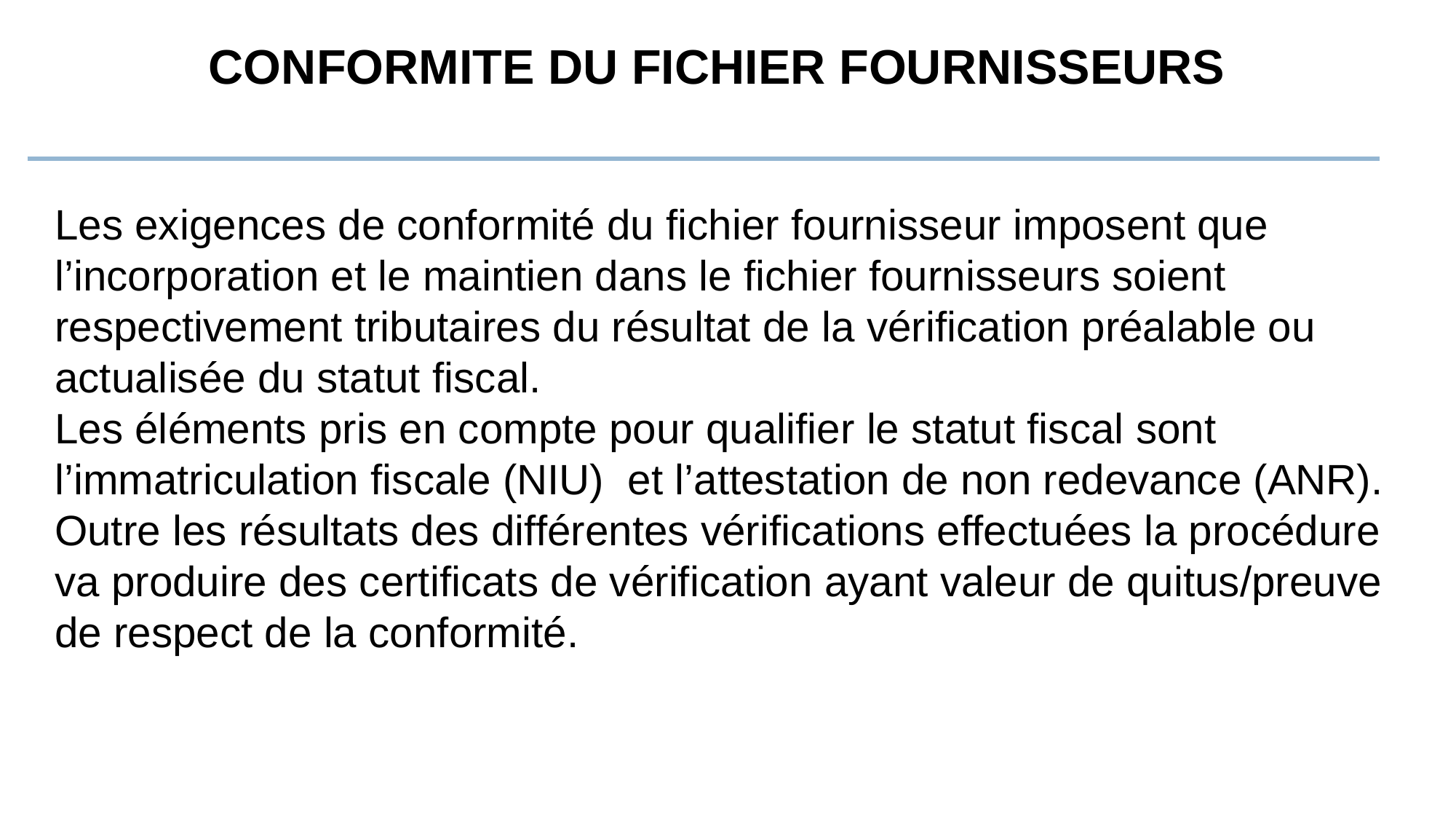

CONFORMITE DU FICHIER FOURNISSEURS
Les exigences de conformité du fichier fournisseur imposent que l’incorporation et le maintien dans le fichier fournisseurs soient respectivement tributaires du résultat de la vérification préalable ou actualisée du statut fiscal.
Les éléments pris en compte pour qualifier le statut fiscal sont l’immatriculation fiscale (NIU)  et l’attestation de non redevance (ANR).
Outre les résultats des différentes vérifications effectuées la procédure va produire des certificats de vérification ayant valeur de quitus/preuve de respect de la conformité.